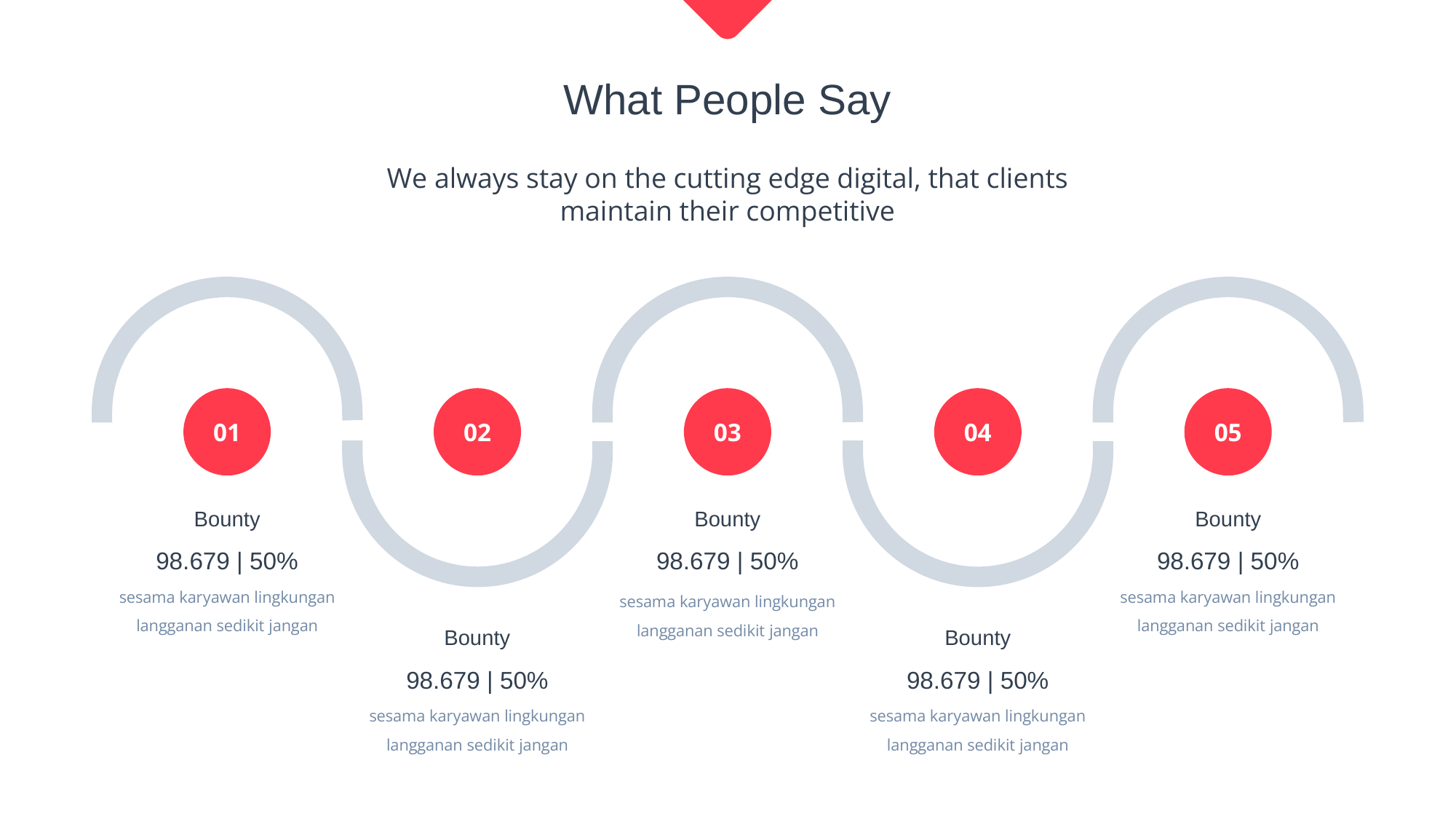

What People Say
We always stay on the cutting edge digital, that clients maintain their competitive

01
02
03
04
05
Bounty
Bounty
Bounty
98.679 | 50%
98.679 | 50%
98.679 | 50%
sesama karyawan lingkungan langganan sedikit jangan
sesama karyawan lingkungan langganan sedikit jangan
sesama karyawan lingkungan langganan sedikit jangan
Bounty
Bounty
98.679 | 50%
98.679 | 50%
sesama karyawan lingkungan langganan sedikit jangan
sesama karyawan lingkungan langganan sedikit jangan